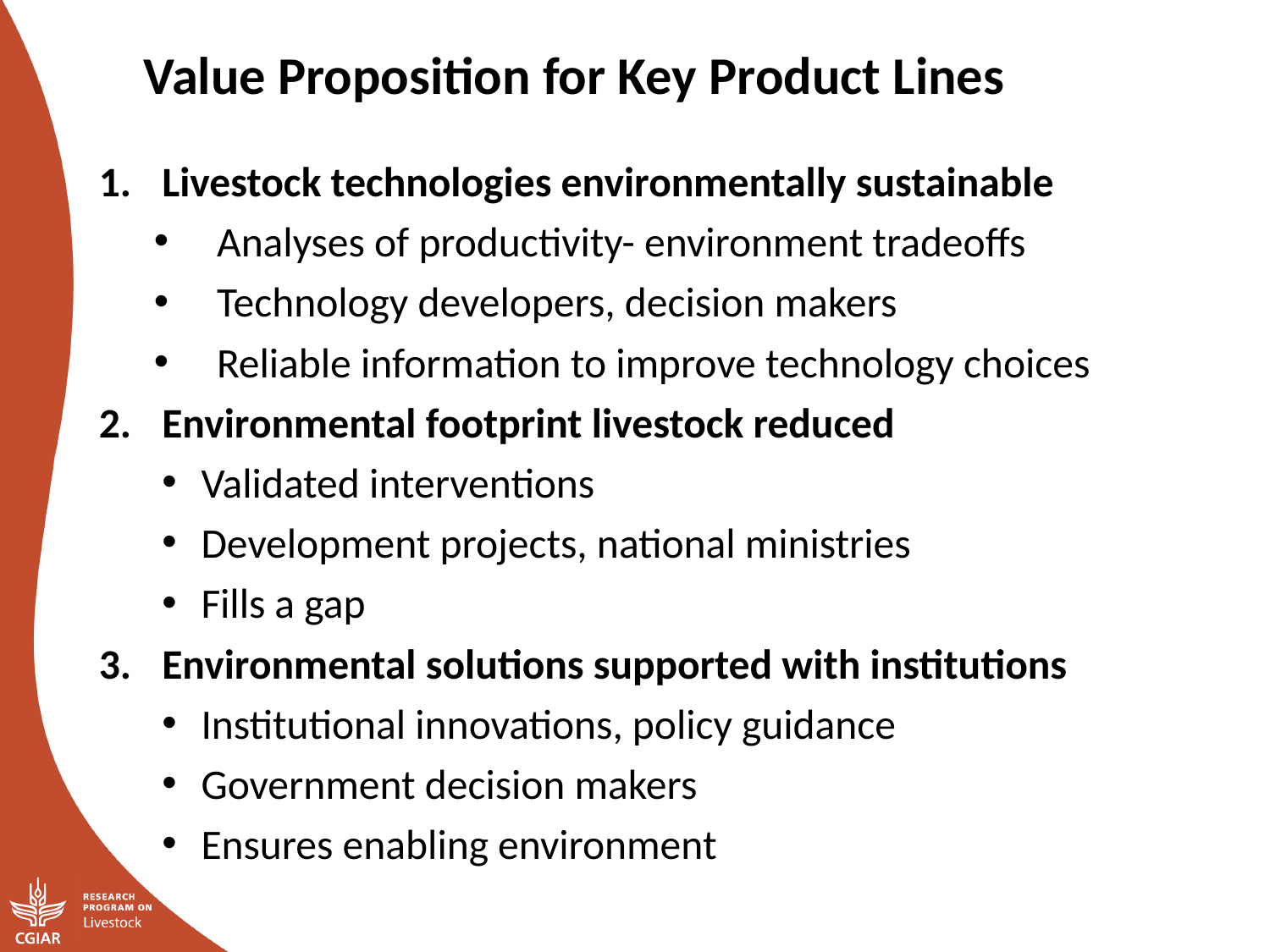

Value Proposition for Key Product Lines
Livestock technologies environmentally sustainable
Analyses of productivity- environment tradeoffs
Technology developers, decision makers
Reliable information to improve technology choices
Environmental footprint livestock reduced
Validated interventions
Development projects, national ministries
Fills a gap
Environmental solutions supported with institutions
Institutional innovations, policy guidance
Government decision makers
Ensures enabling environment